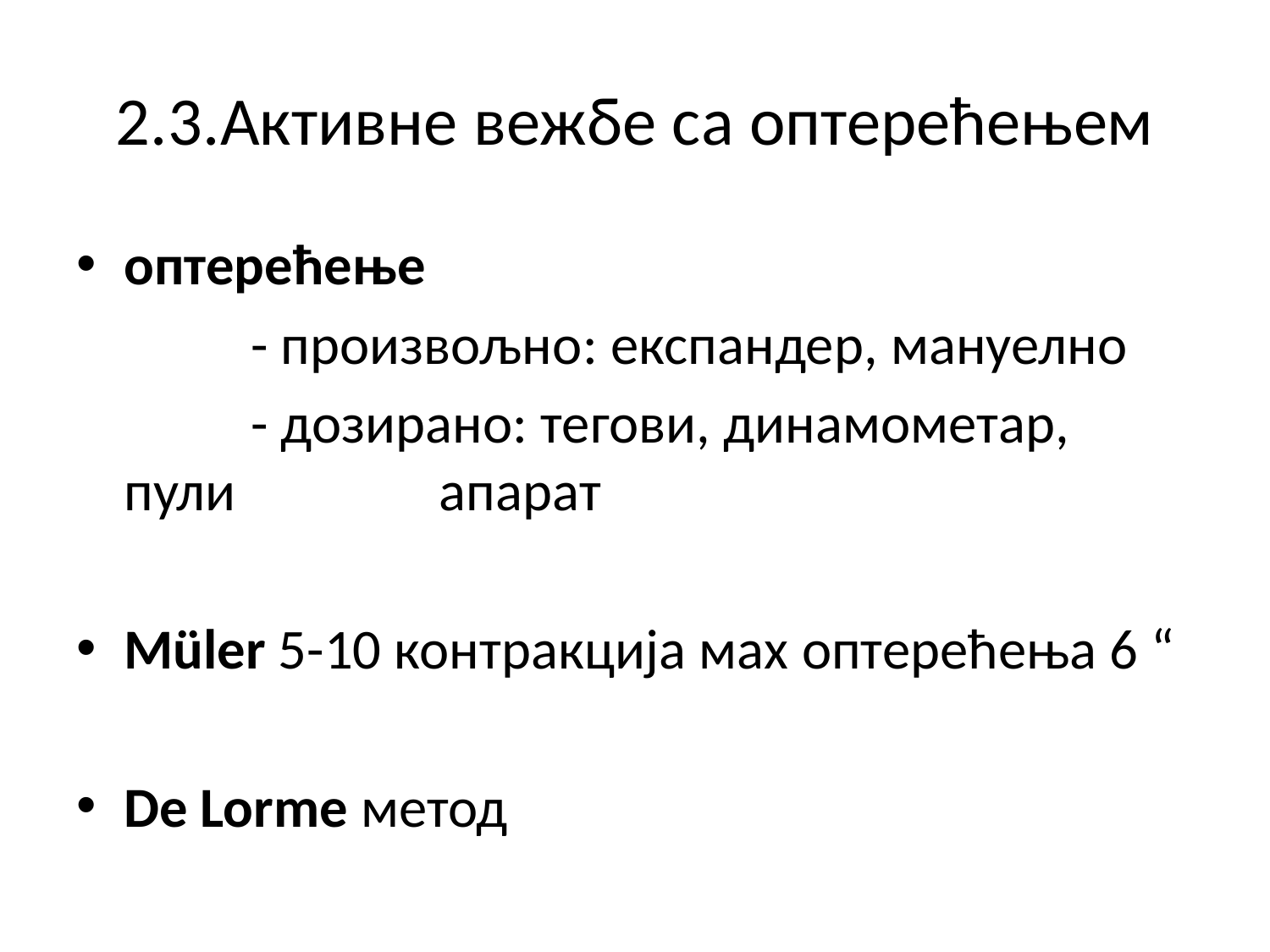

# 2.3.Активне вежбе са оптерећењем
оптерећење
		- произвољно: експандер, мануелно
		- дозирано: тегови, динамометар, пули                апарат

Мüler 5-10 контракција маx оптерећења 6 “

De Lormе метод